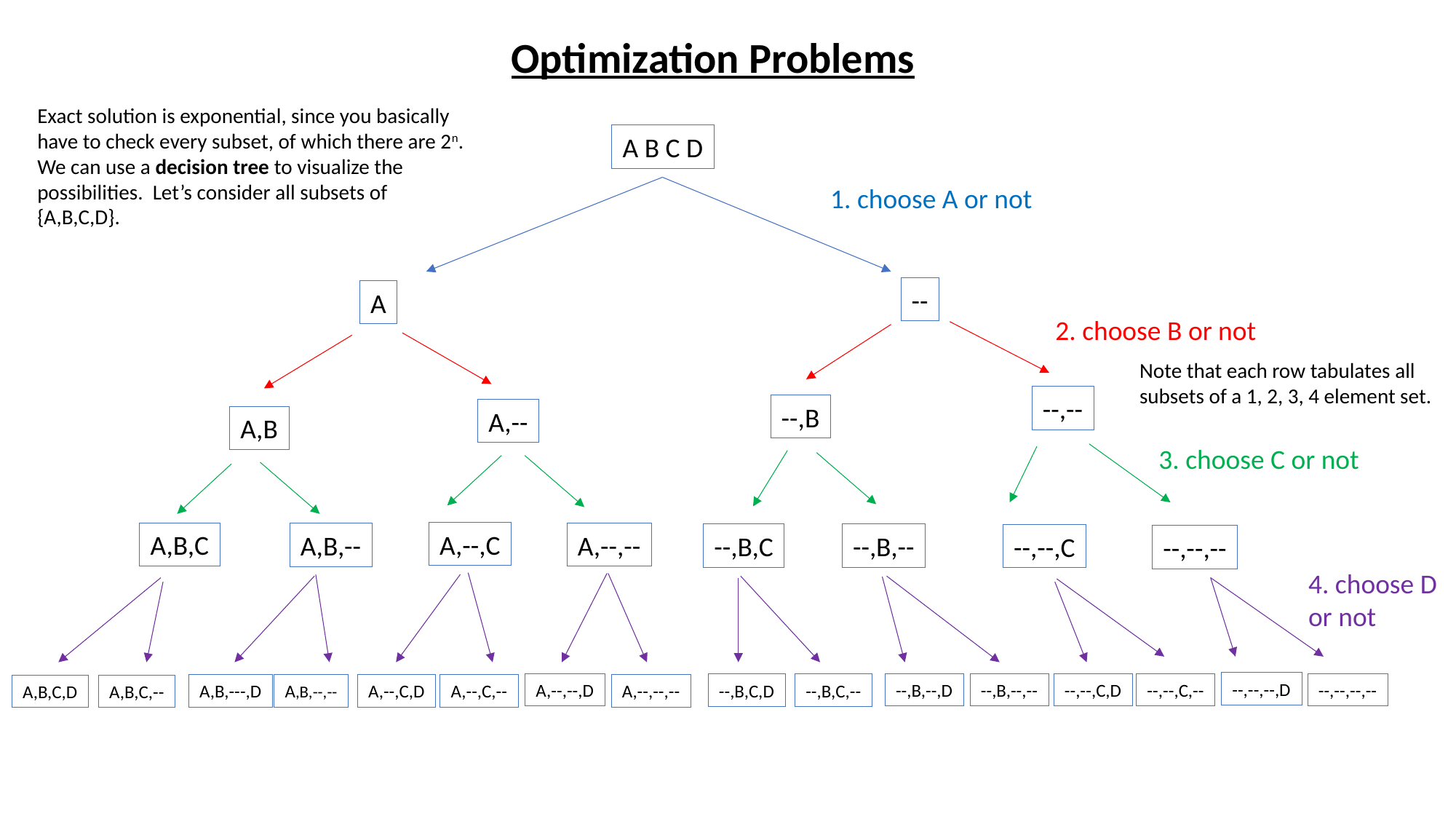

Optimization Problems
Exact solution is exponential, since you basically have to check every subset, of which there are 2n.  We can use a decision tree to visualize the possibilities.  Let’s consider all subsets of {A,B,C,D}.
A B C D
1. choose A or not
--
A
2. choose B or not
Note that each row tabulates all subsets of a 1, 2, 3, 4 element set.
--,--
--,B
A,--
A,B
3. choose C or not
A,--,C
A,B,C
A,--,--
A,B,--
--,B,--
--,B,C
--,--,C
--,--,--
4. choose D or not
--,--,--,D
A,--,--,D
--,--,--,--
--,--,C,--
--,--,C,D
--,B,--,D
--,B,--,--
--,B,C,--
--,B,C,D
A,--,--,--
A,--,C,--
A,--,C,D
A,B,---,D
A,B,--,--
A,B,C,--
A,B,C,D